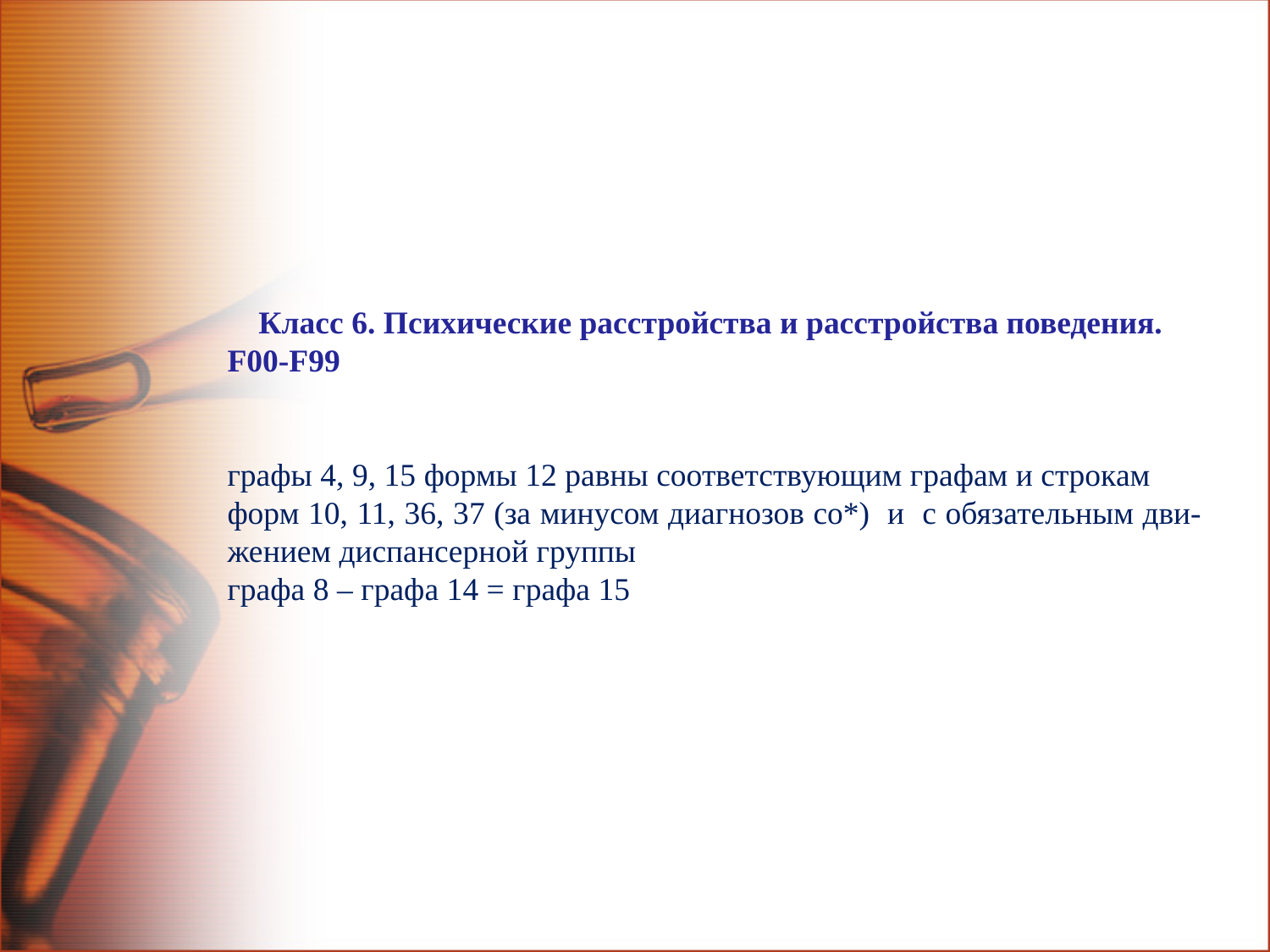

Класс 6. Психические расстройства и расстройства поведения.
F00-F99
графы 4, 9, 15 формы 12 равны соответствующим графам и строкам
форм 10, 11, 36, 37 (за минусом диагнозов со*)  и  с обязательным дви-жением диспансерной группы
графа 8 – графа 14 = графа 15